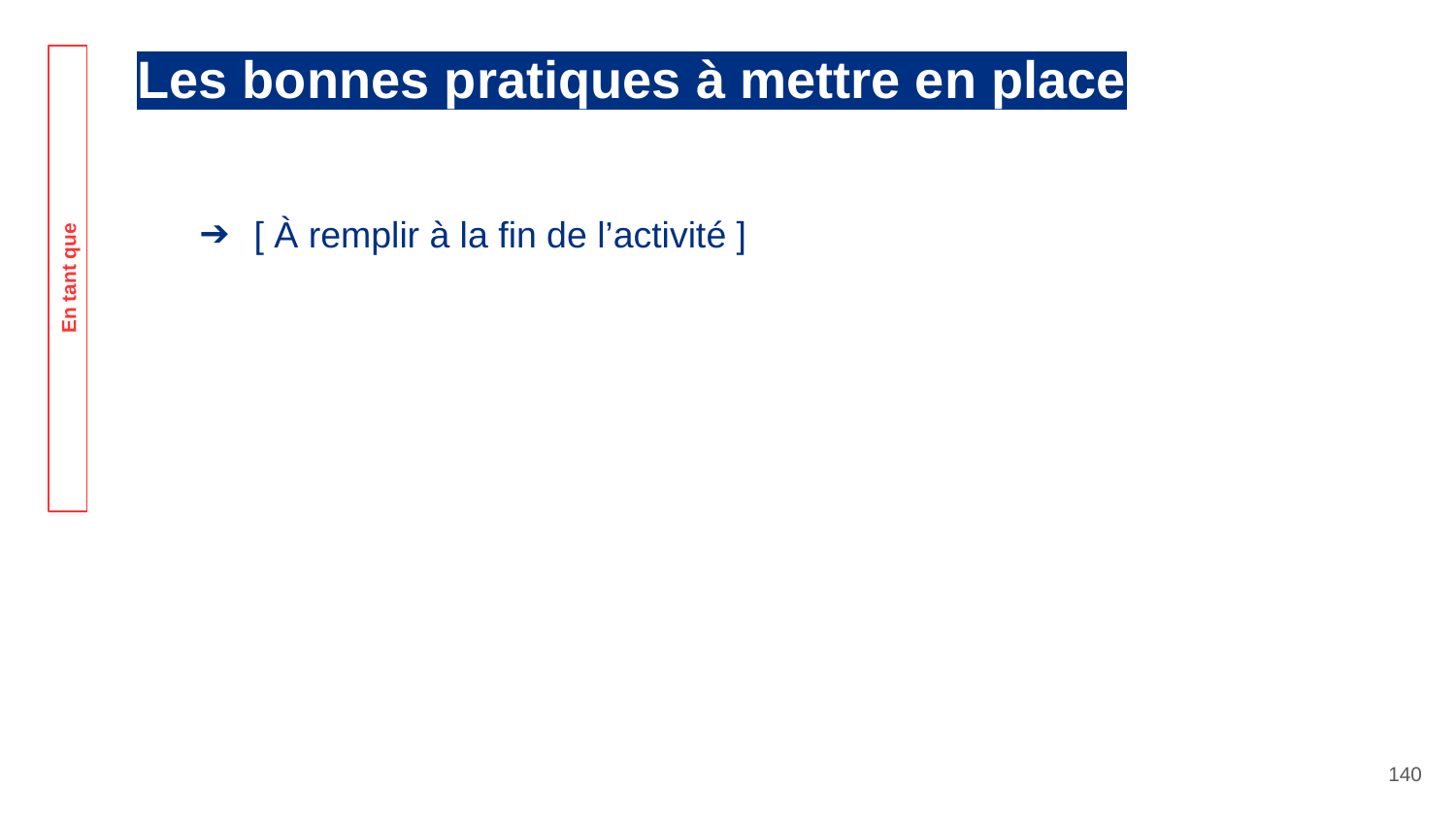

Les bonnes pratiques à mettre en place
[ À remplir à la fin de l’activité ]
En tant que
140